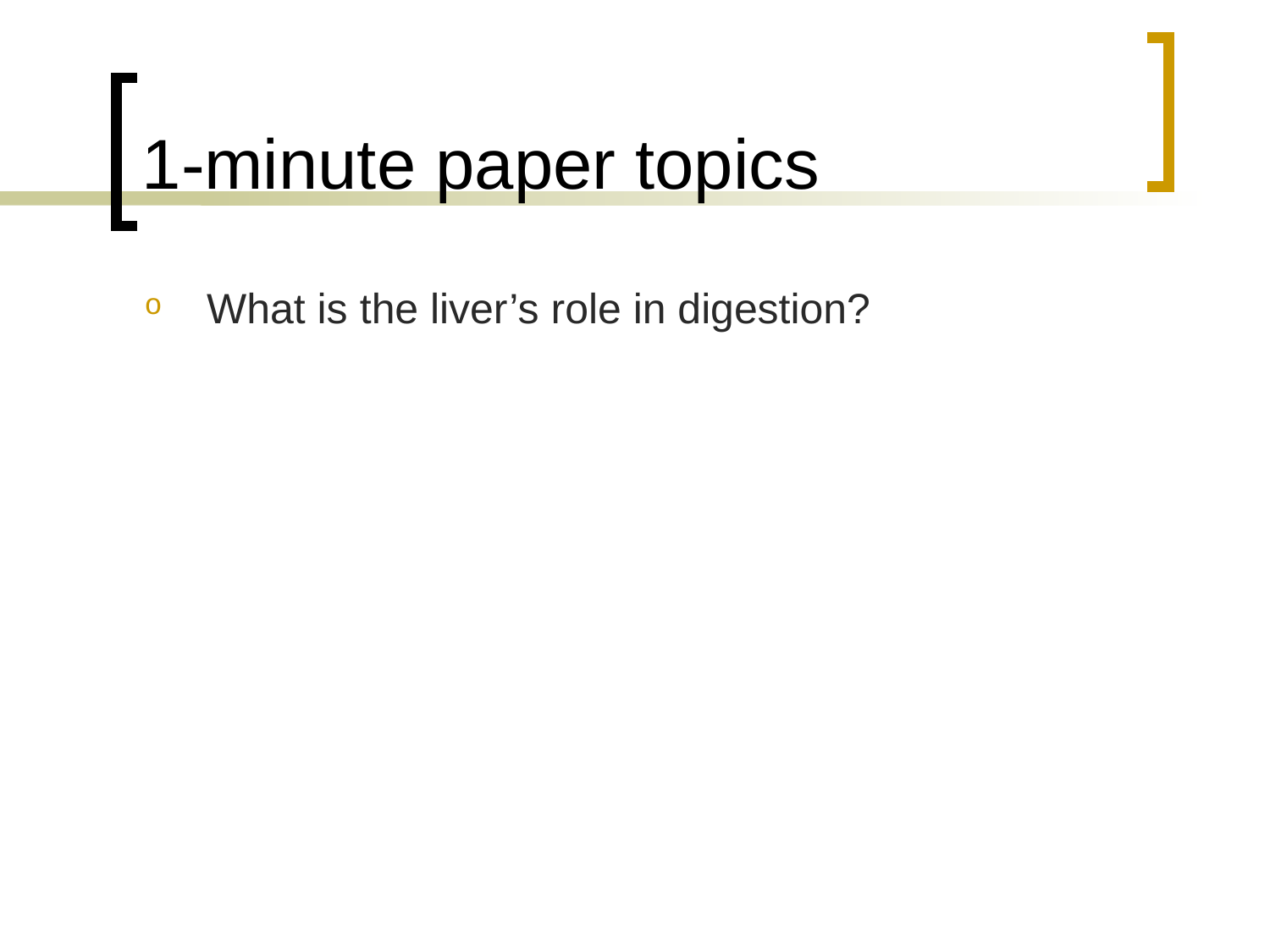

# 1-minute paper topics
What is the liver’s role in digestion?